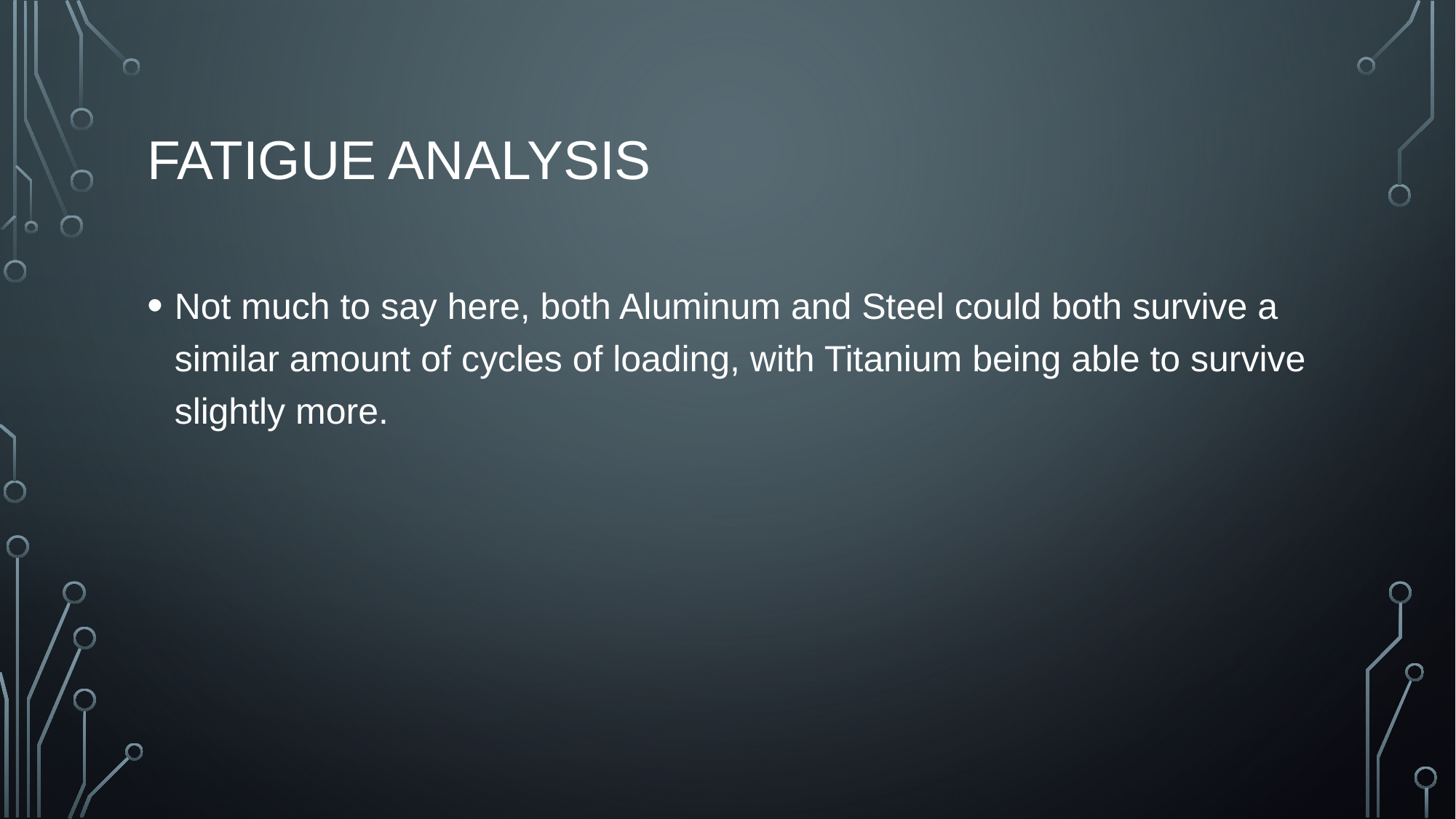

# Fatigue Analysis
Not much to say here, both Aluminum and Steel could both survive a similar amount of cycles of loading, with Titanium being able to survive slightly more.